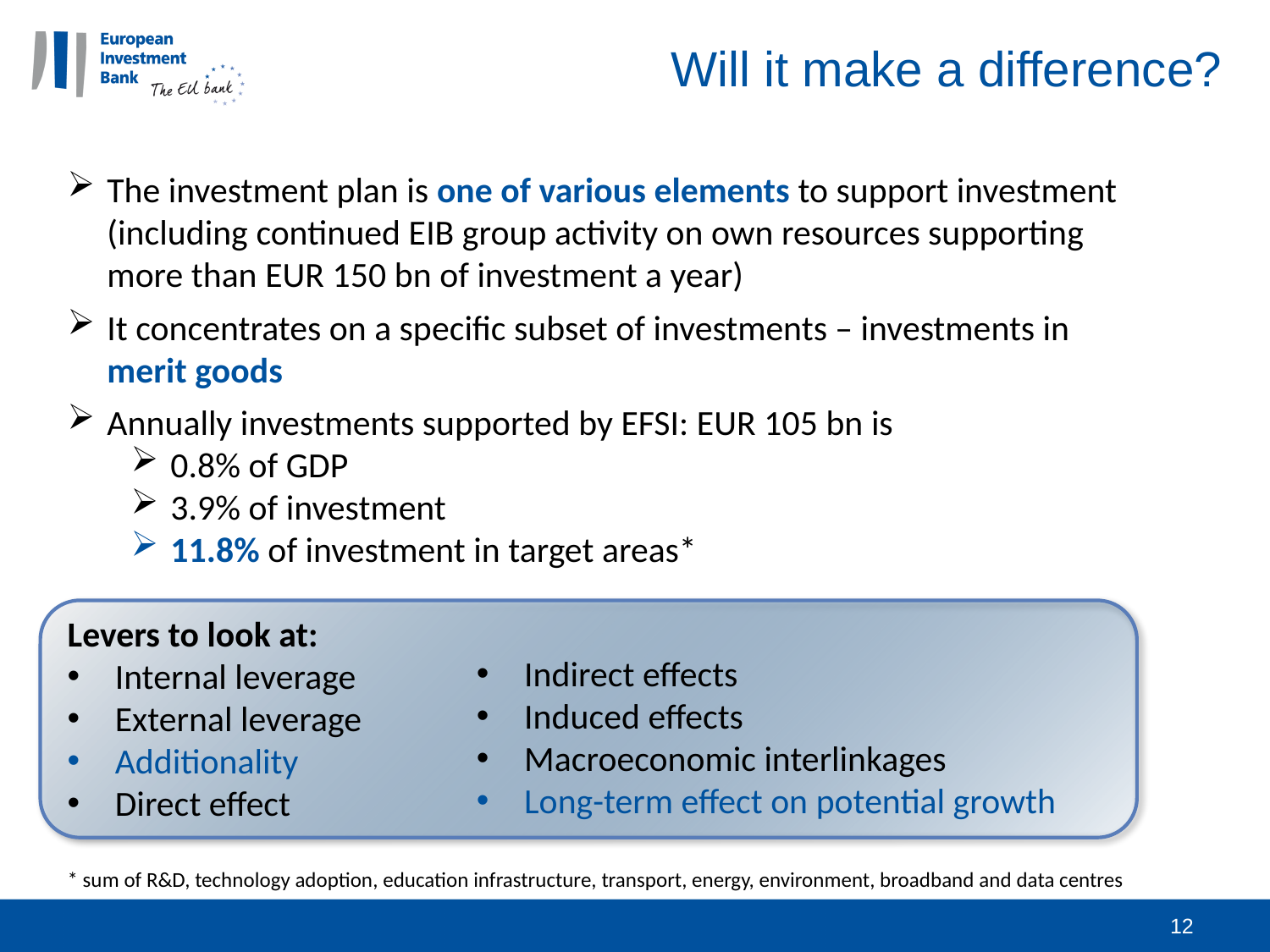

# Will it make a difference?
The investment plan is one of various elements to support investment (including continued EIB group activity on own resources supporting more than EUR 150 bn of investment a year)
It concentrates on a specific subset of investments – investments in merit goods
Annually investments supported by EFSI: EUR 105 bn is
0.8% of GDP
3.9% of investment
11.8% of investment in target areas*

Levers to look at:
Internal leverage
External leverage
Additionality
Direct effect

* sum of R&D, technology adoption, education infrastructure, transport, energy, environment, broadband and data centres

Indirect effects
Induced effects
Macroeconomic interlinkages
Long-term effect on potential growth

12
12